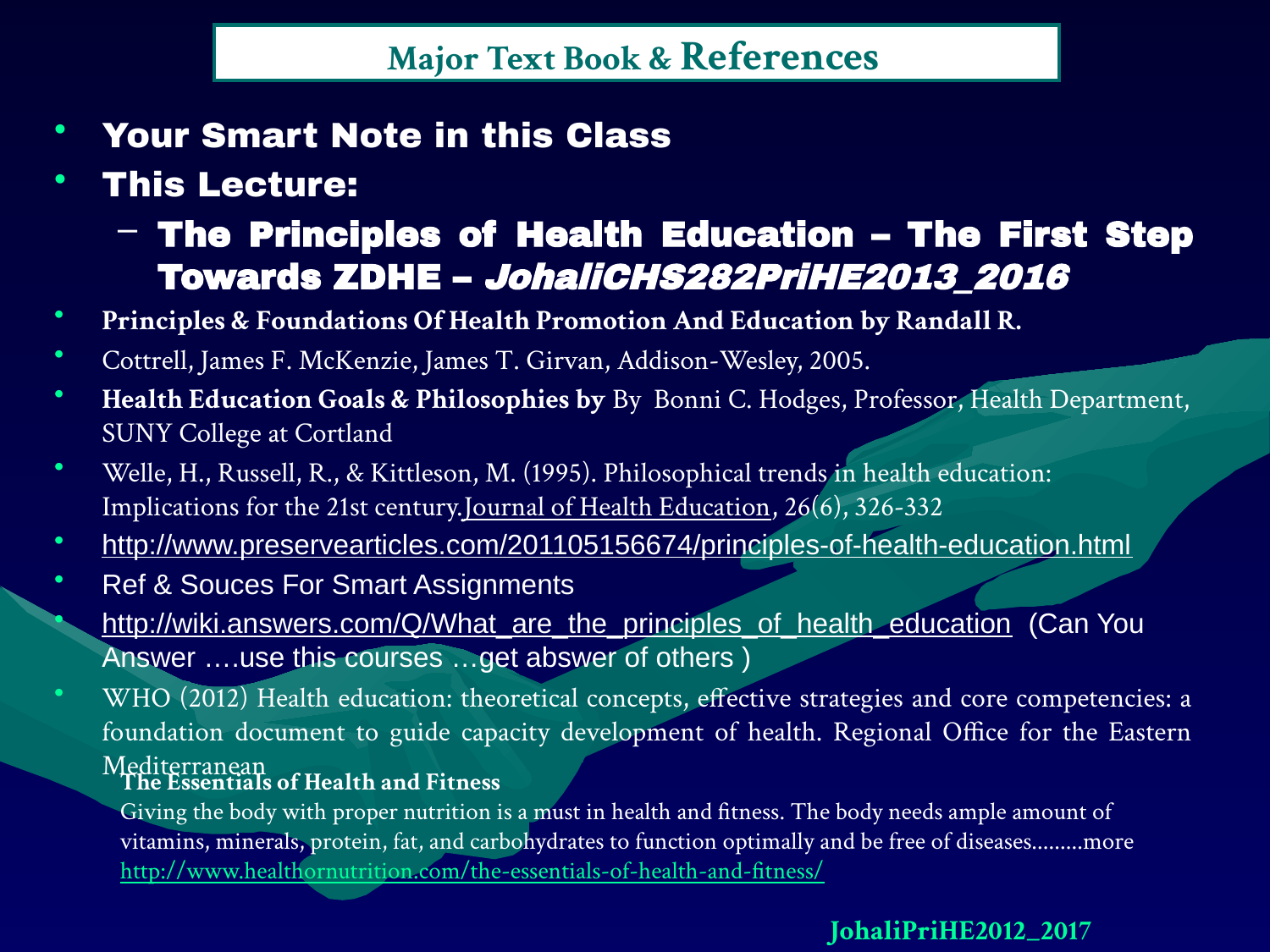

# Major Text Book & References
Your Smart Note in this Class
This Lecture:
The Principles of Health Education – The First Step Towards ZDHE – JohaliCHS282PriHE2013_2016
Principles & Foundations Of Health Promotion And Education by Randall R.
Cottrell, James F. McKenzie, James T. Girvan, Addison-Wesley, 2005.
Health Education Goals & Philosophies by By  Bonni C. Hodges, Professor, Health Department, SUNY College at Cortland
Welle, H., Russell, R., & Kittleson, M. (1995). Philosophical trends in health education: Implications for the 21st century.Journal of Health Education, 26(6), 326-332
http://www.preservearticles.com/201105156674/principles-of-health-education.html
Ref & Souces For Smart Assignments
http://wiki.answers.com/Q/What_are_the_principles_of_health_education  (Can You Answer ….use this courses …get abswer of others )
WHO (2012) Health education: theoretical concepts, effective strategies and core competencies: a foundation document to guide capacity development of health. Regional Office for the Eastern Mediterranean

The Essentials of Health and Fitness
Giving the body with proper nutrition is a must in health and fitness. The body needs ample amount of vitamins, minerals, protein, fat, and carbohydrates to function optimally and be free of diseases.........more   http://www.healthornutrition.com/the-essentials-of-health-and-fitness/
JohaliPriHE2012_2017